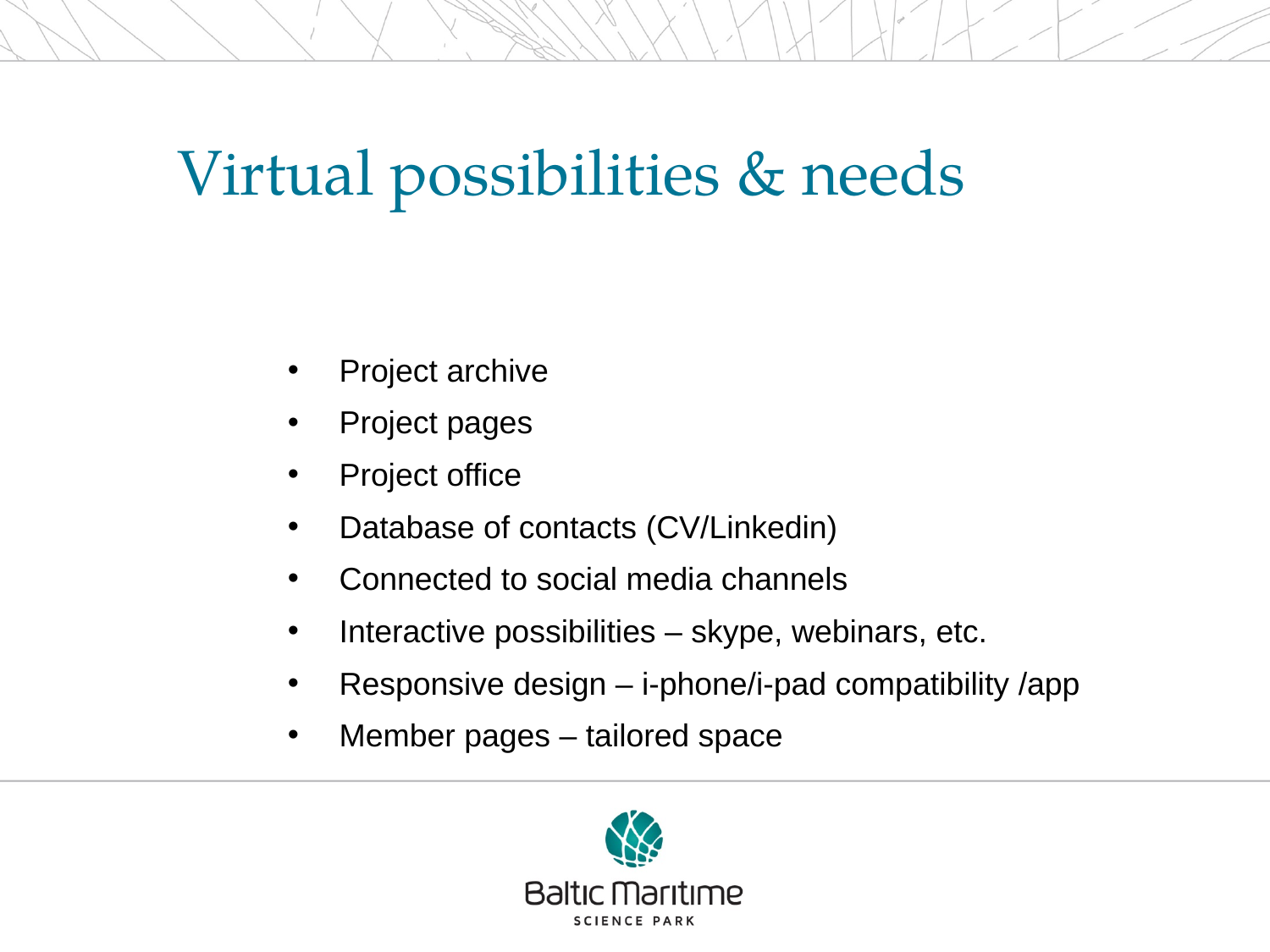

# Virtual possibilities & needs
Project archive
Project pages
Project office
Database of contacts (CV/Linkedin)
Connected to social media channels
Interactive possibilities – skype, webinars, etc.
Responsive design – i-phone/i-pad compatibility /app
Member pages – tailored space